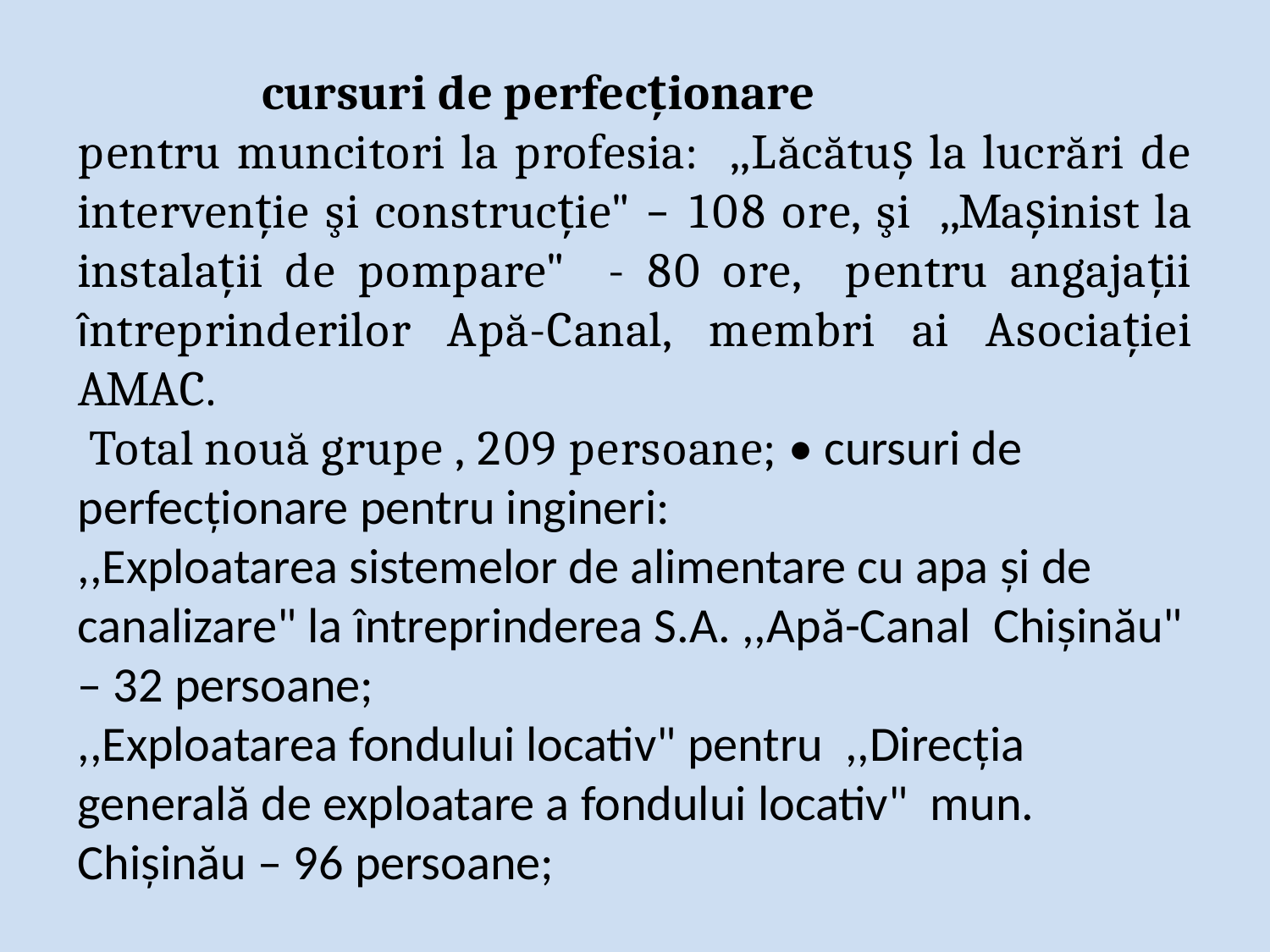

cursuri de perfecționare
pentru muncitori la profesia:  ,,Lăcătuș la lucrări de intervenție şi construcție" – 108 ore, şi  ,,Mașinist la instalații de pompare"  - 80 ore,  pentru angajații întreprinderilor Apă-Canal, membri ai Asociației AMAC.
 Total nouă grupe , 209 persoane; • cursuri de perfecționare pentru ingineri:
,,Exploatarea sistemelor de alimentare cu apa şi de canalizare" la întreprinderea S.A. ,,Apă-Canal  Chișinău" – 32 persoane;
,,Exploatarea fondului locativ" pentru  ,,Direcția generală de exploatare a fondului locativ"  mun. Chișinău – 96 persoane;